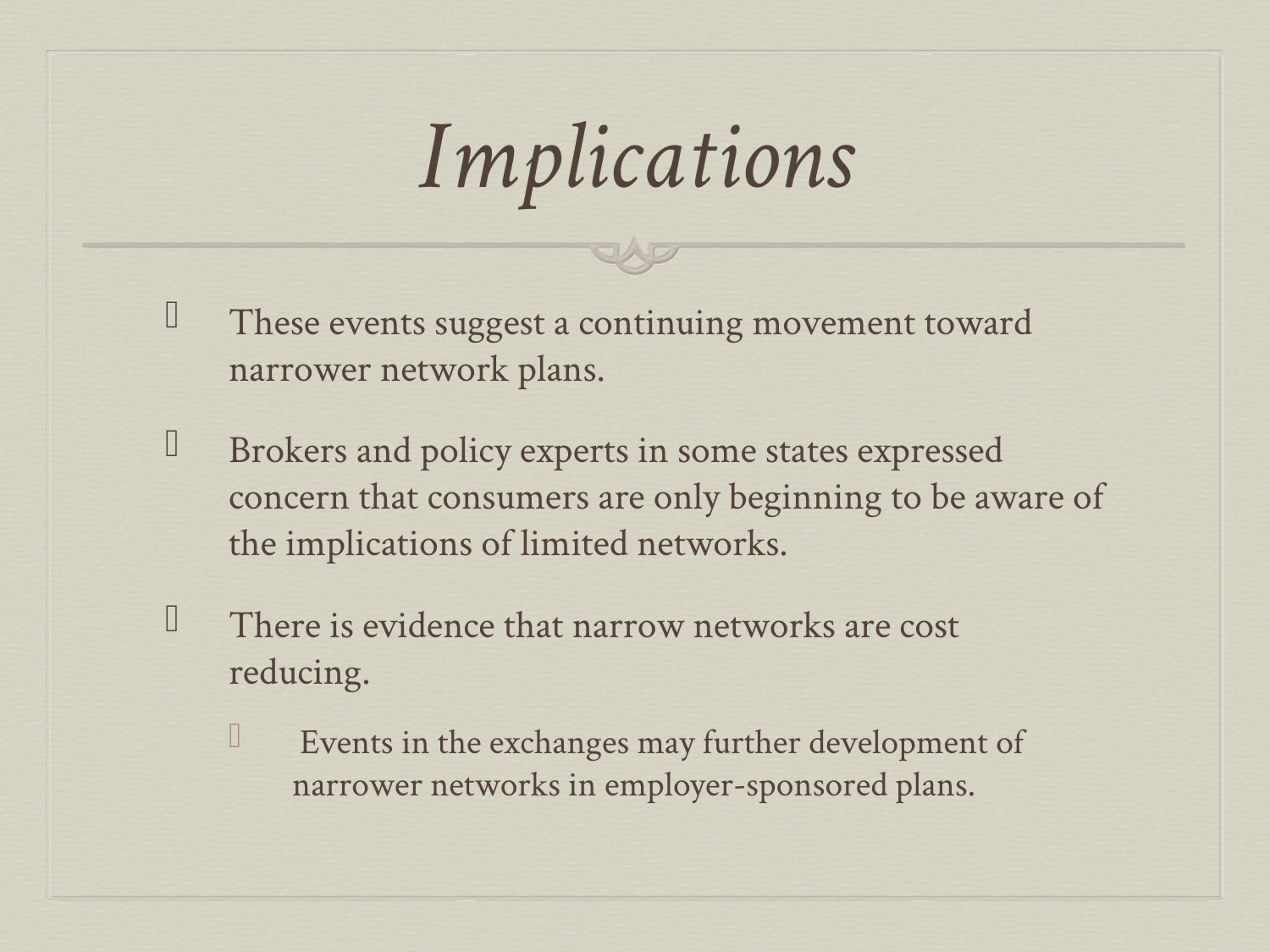

# Implications
These events suggest a continuing movement toward narrower network plans.
Brokers and policy experts in some states expressed concern that consumers are only beginning to be aware of the implications of limited networks.
There is evidence that narrow networks are cost reducing.
 Events in the exchanges may further development of narrower networks in employer-sponsored plans.